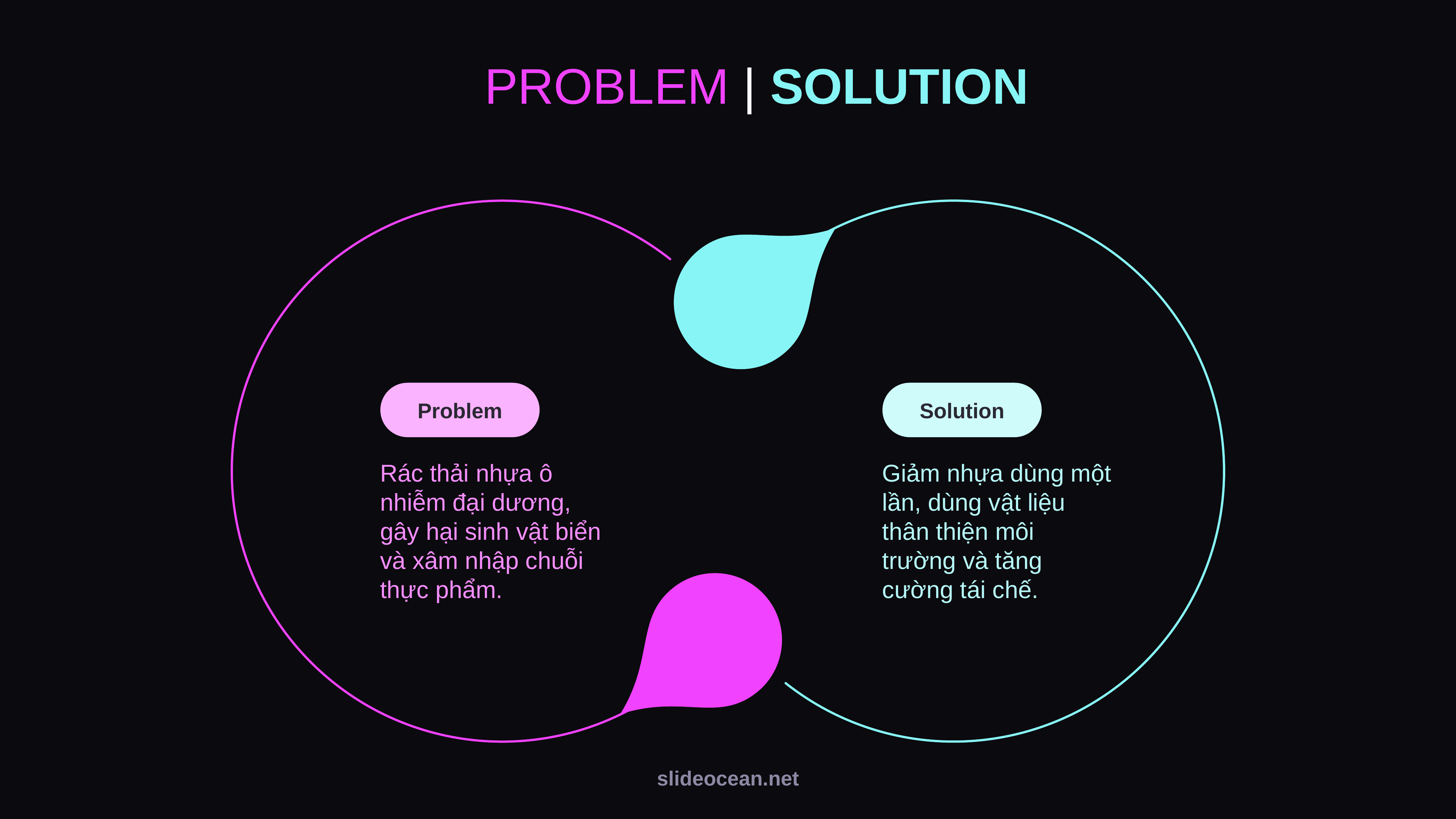

PROBLEM | SOLUTION

Problem
Solution
Rác thải nhựa ô nhiễm đại dương, gây hại sinh vật biển và xâm nhập chuỗi thực phẩm.
Giảm nhựa dùng một lần, dùng vật liệu thân thiện môi trường và tăng cường tái chế.
slideocean.net